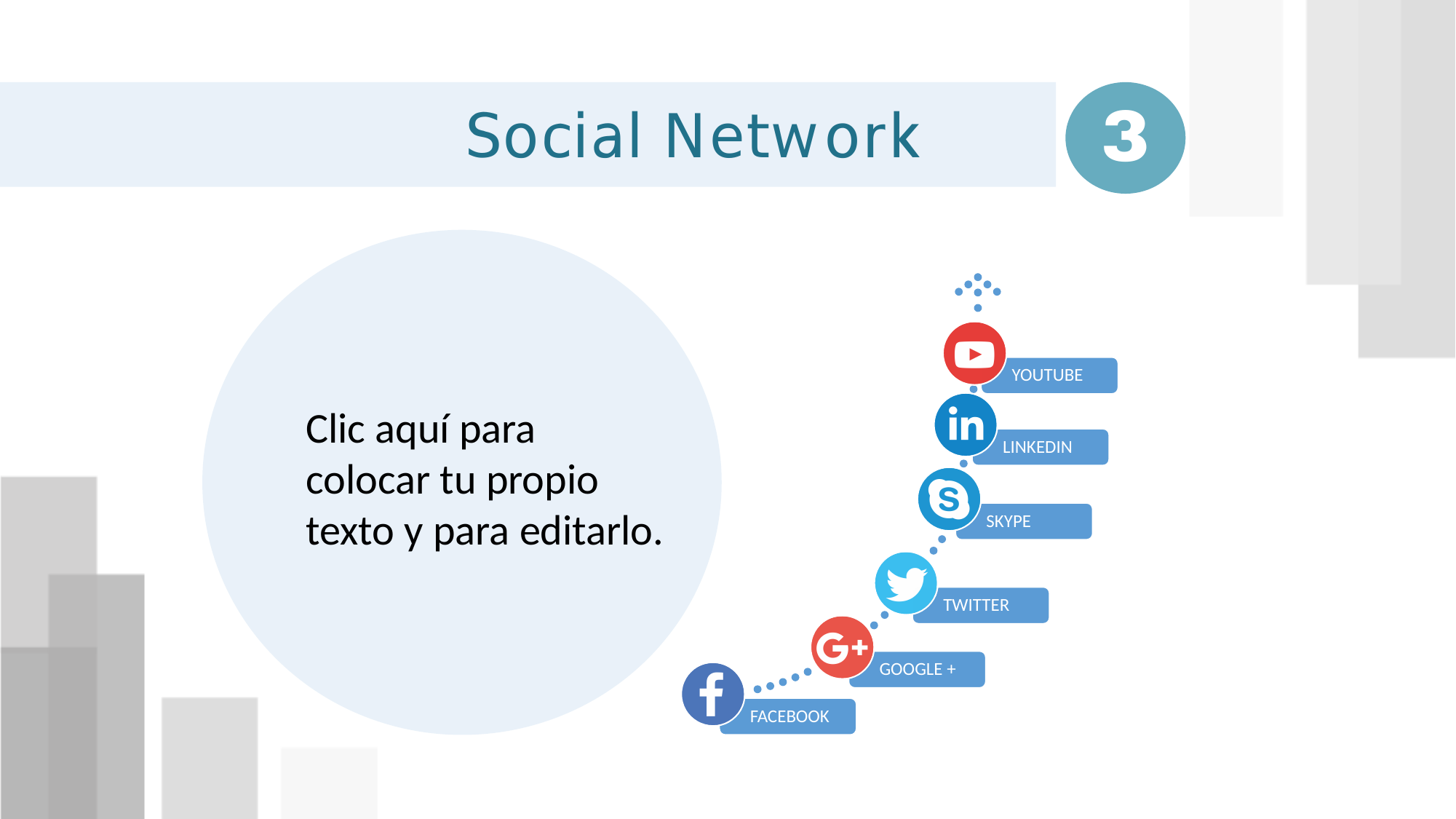

3
Social Network

YOUTUBE

LINKEDIN

SKYPE

TWITTER

GOOGLE +

FACEBOOK
Clic aquí para colocar tu propio texto y para editarlo.